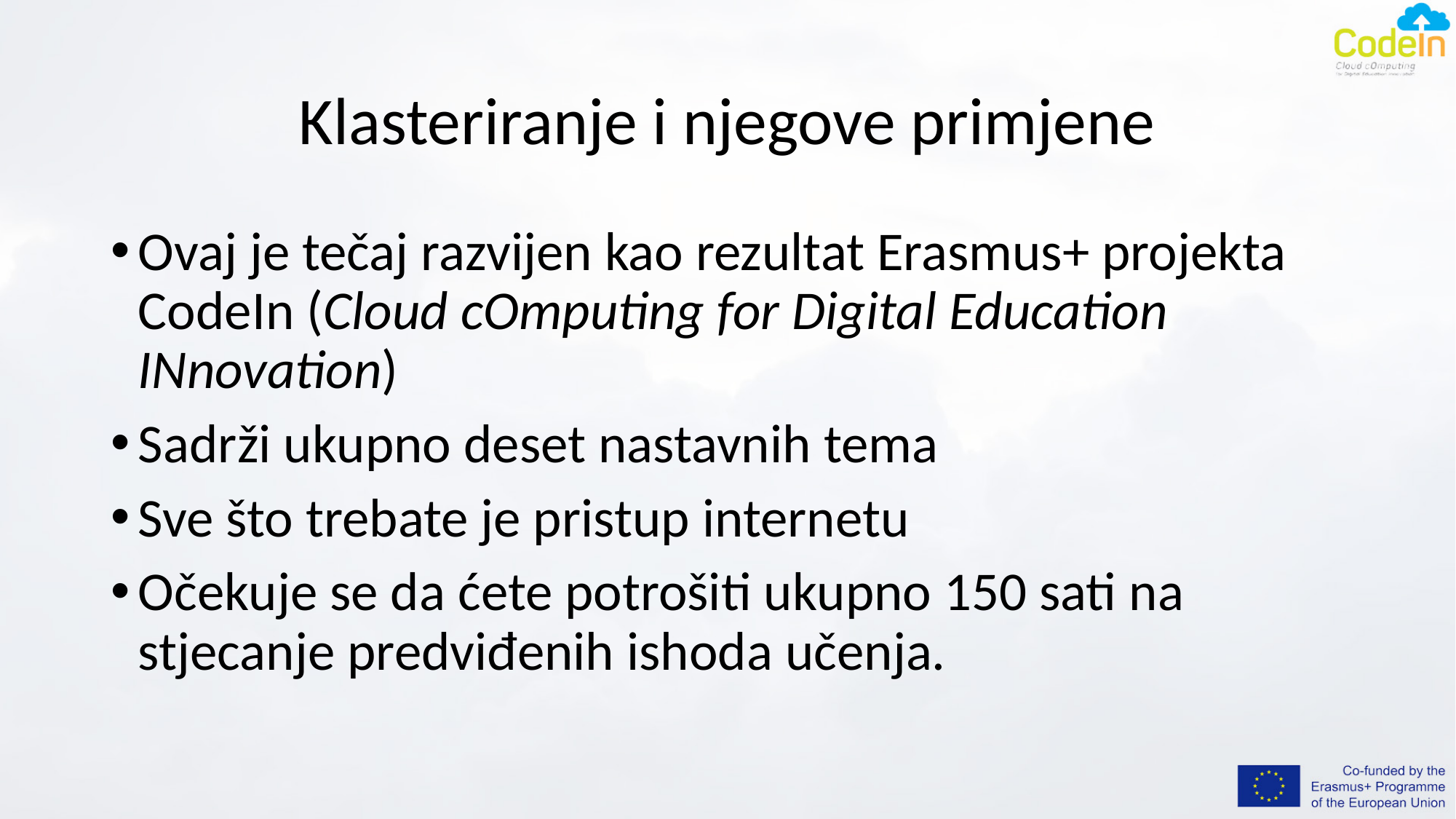

# Klasteriranje i njegove primjene
Ovaj je tečaj razvijen kao rezultat Erasmus+ projekta CodeIn (Cloud cOmputing for Digital Education INnovation)
Sadrži ukupno deset nastavnih tema
Sve što trebate je pristup internetu
Očekuje se da ćete potrošiti ukupno 150 sati na stjecanje predviđenih ishoda učenja.